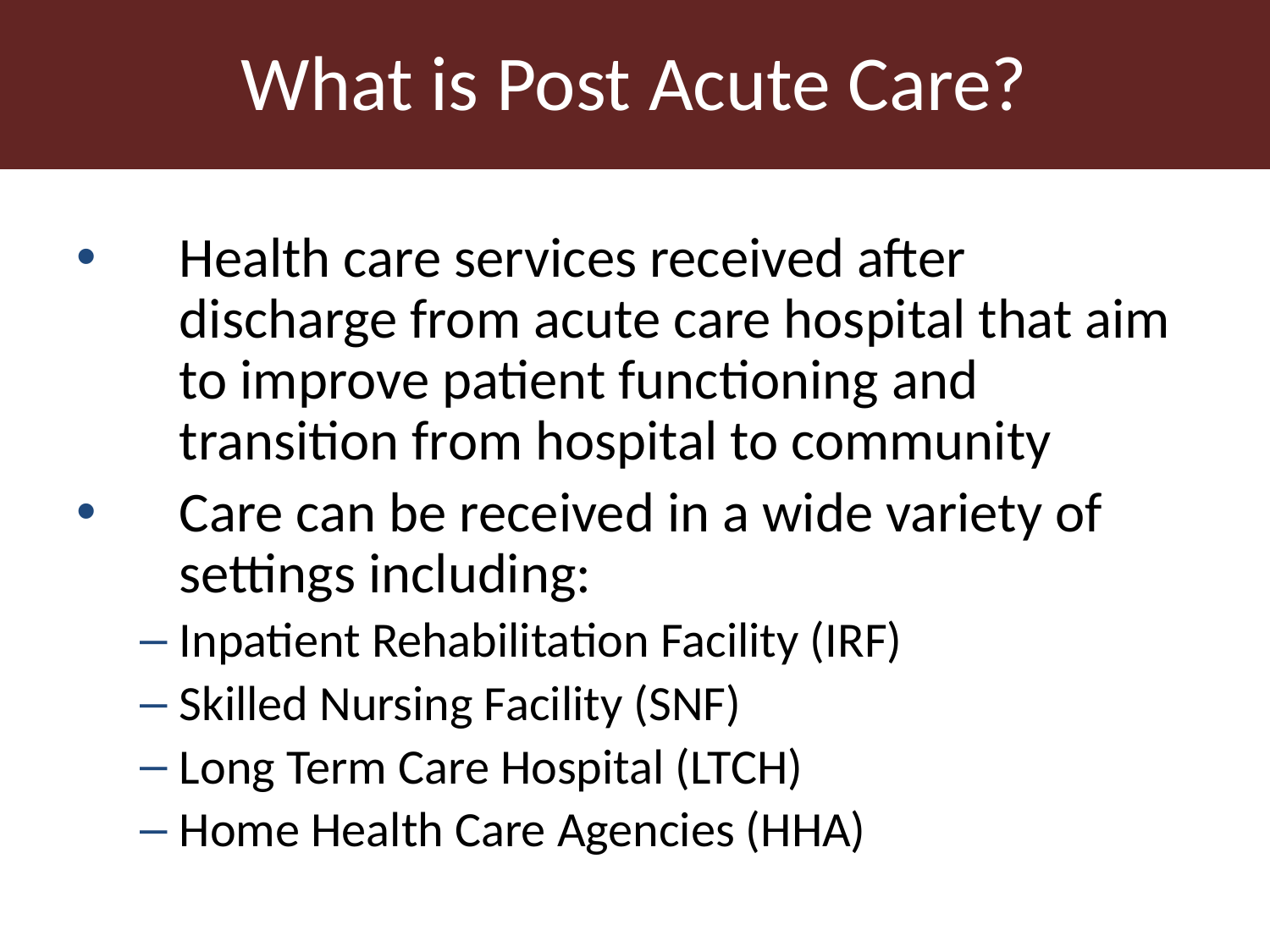

# What is Post Acute Care?
Health care services received after discharge from acute care hospital that aim to improve patient functioning and transition from hospital to community
Care can be received in a wide variety of settings including:
Inpatient Rehabilitation Facility (IRF)
Skilled Nursing Facility (SNF)
Long Term Care Hospital (LTCH)
Home Health Care Agencies (HHA)